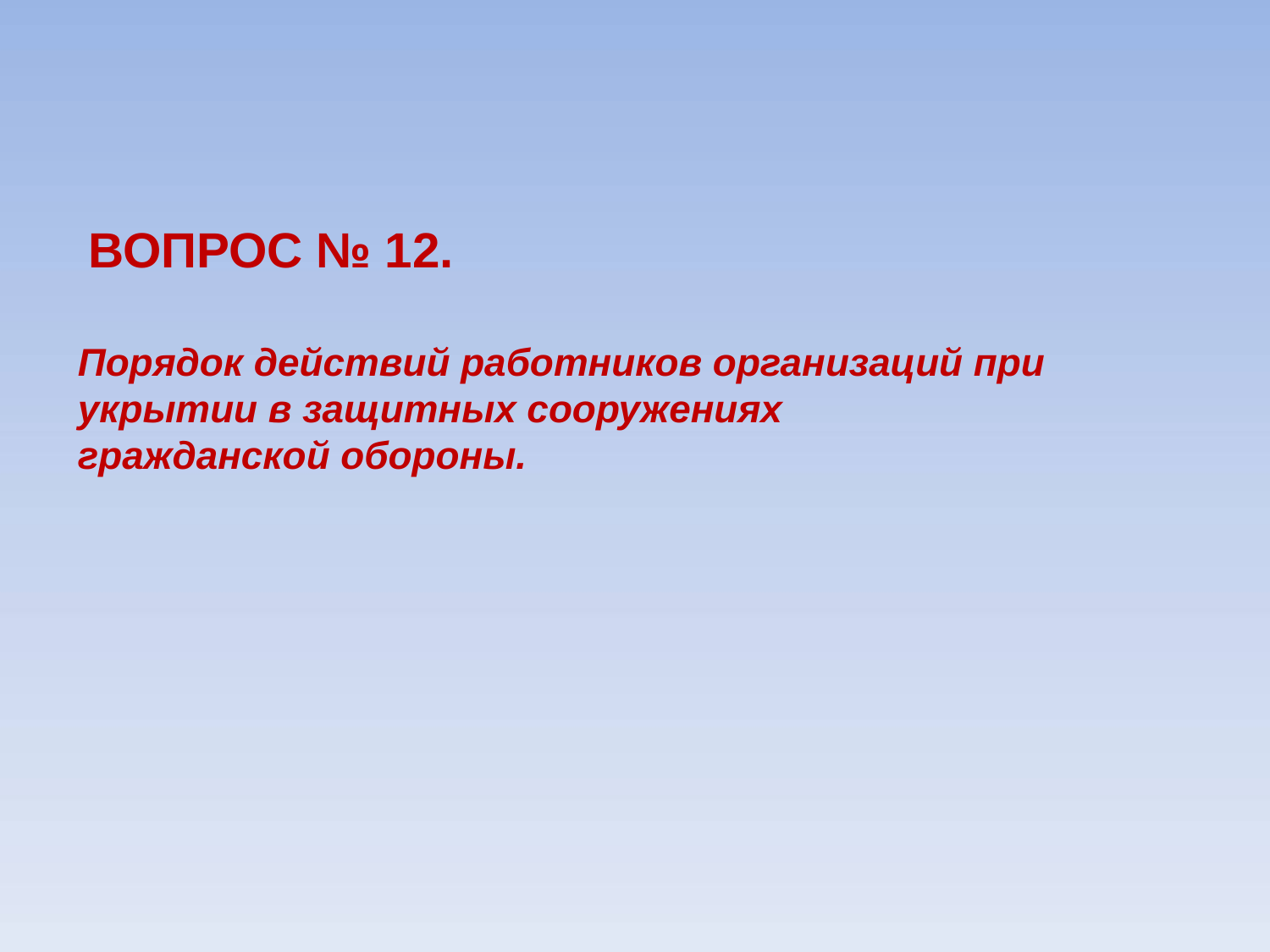

ВОПРОС № 12.
Порядок действий работников организаций при укрытии в защитных сооружениях
гражданской обороны.